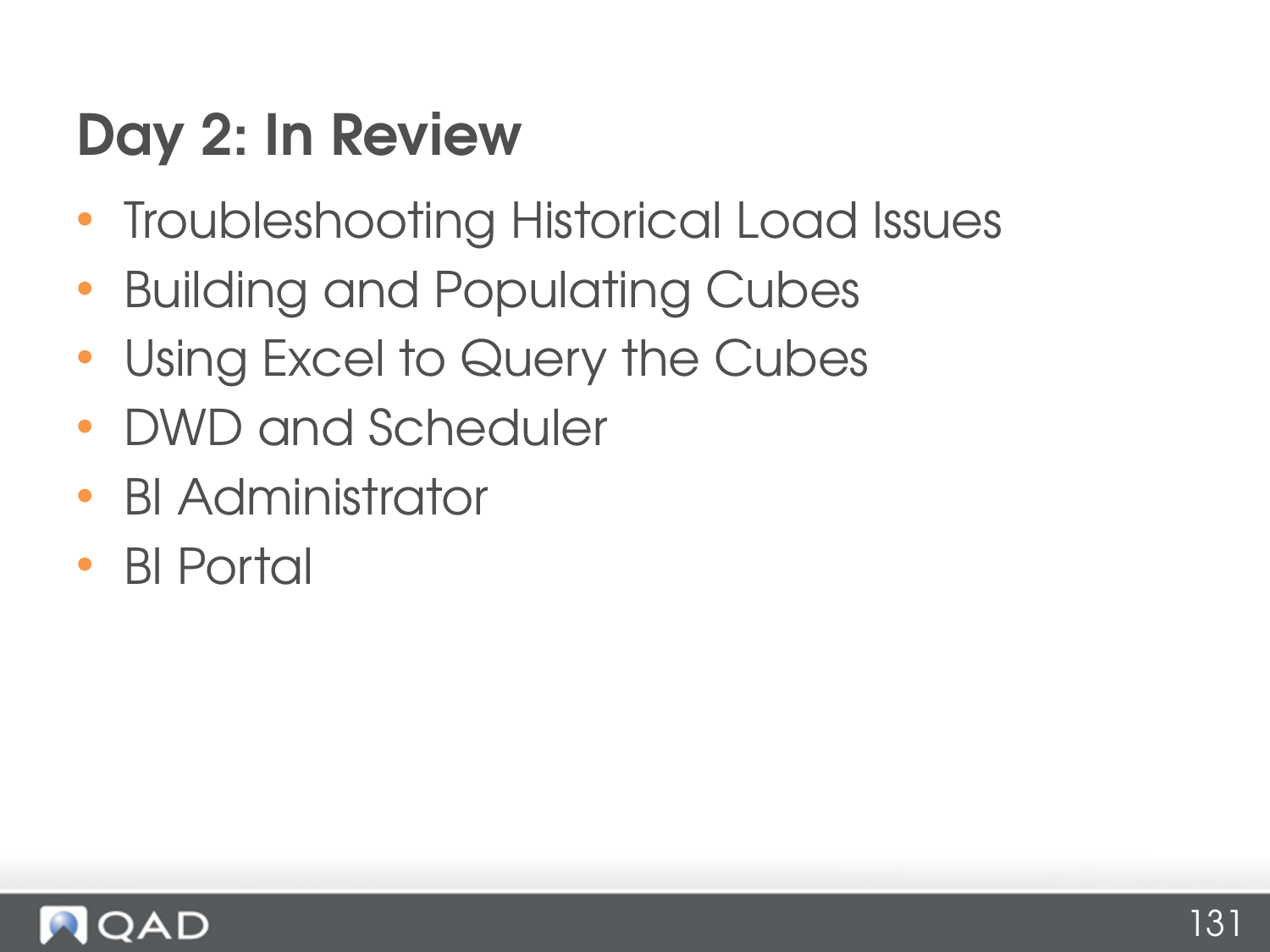

# Day 2: In Review
Troubleshooting Historical Load Issues
Building and Populating Cubes
Using Excel to Query the Cubes
DWD and Scheduler
BI Administrator
BI Portal
131